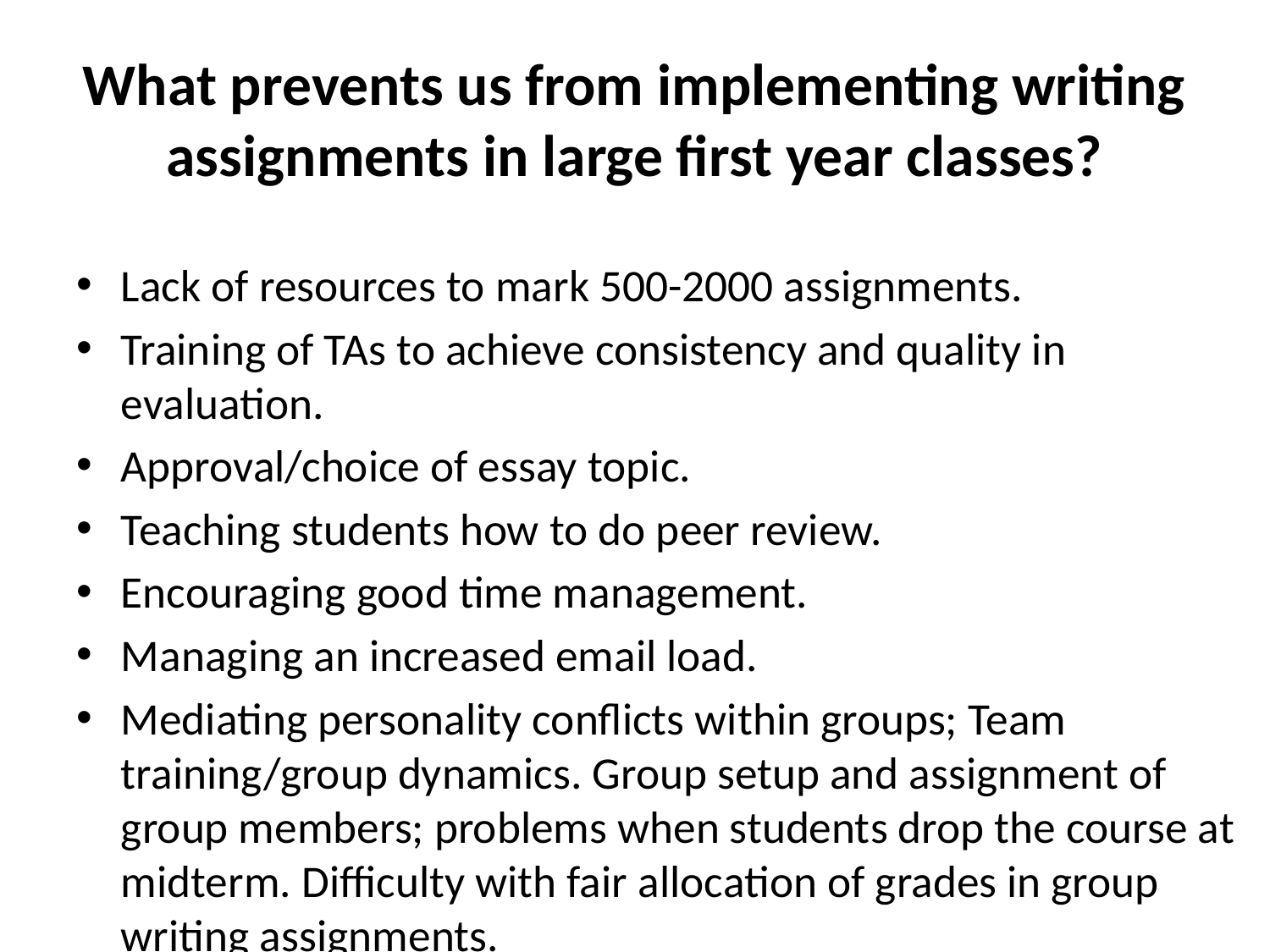

# What prevents us from implementing writing assignments in large first year classes?
Lack of resources to mark 500-2000 assignments.
Training of TAs to achieve consistency and quality in evaluation.
Approval/choice of essay topic.
Teaching students how to do peer review.
Encouraging good time management.
Managing an increased email load.
Mediating personality conflicts within groups; Team training/group dynamics. Group setup and assignment of group members; problems when students drop the course at midterm. Difficulty with fair allocation of grades in group writing assignments.